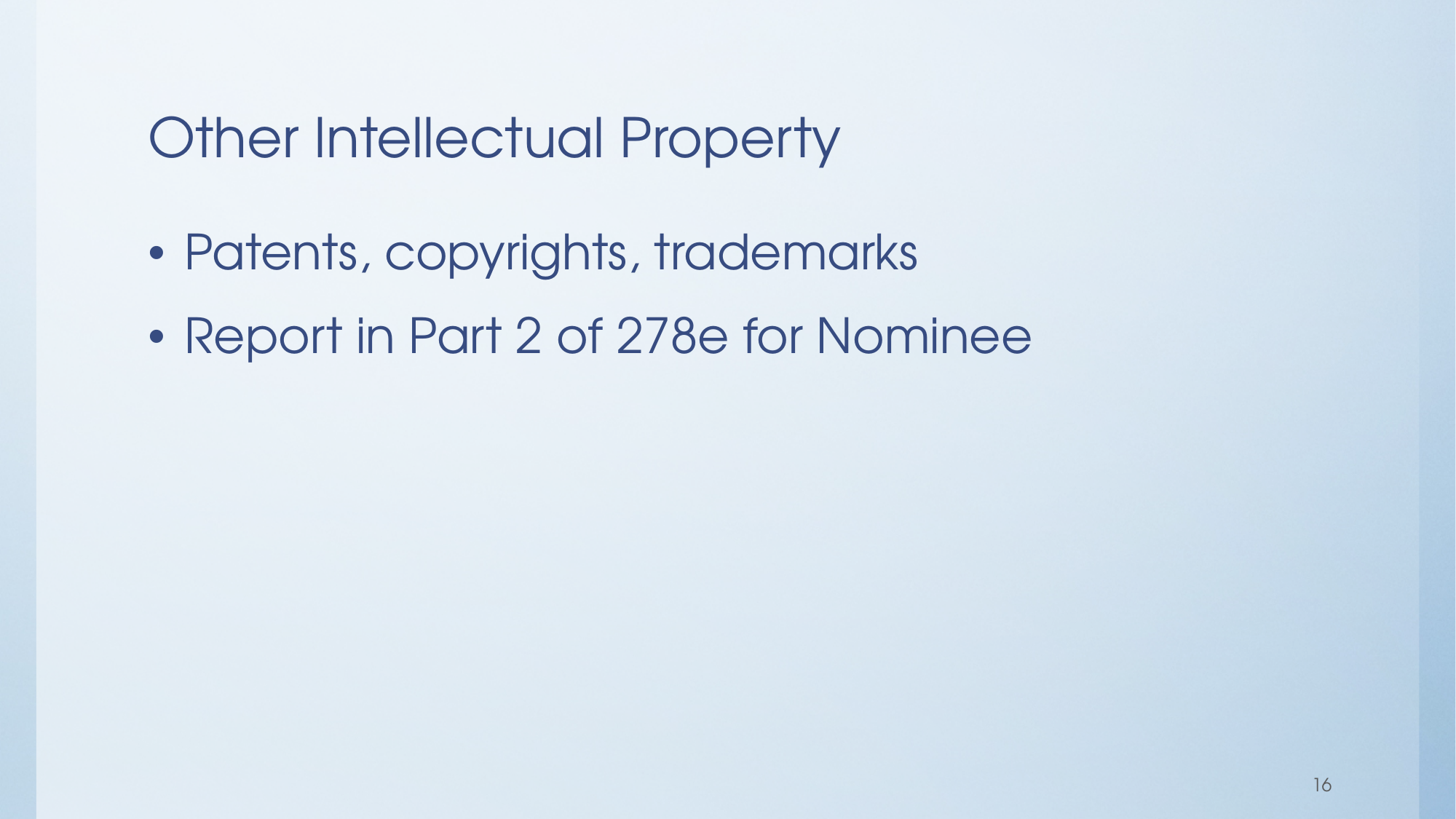

# Other Intellectual Property
Patents, copyrights, trademarks
Report in Part 2 of 278e for Nominee
16